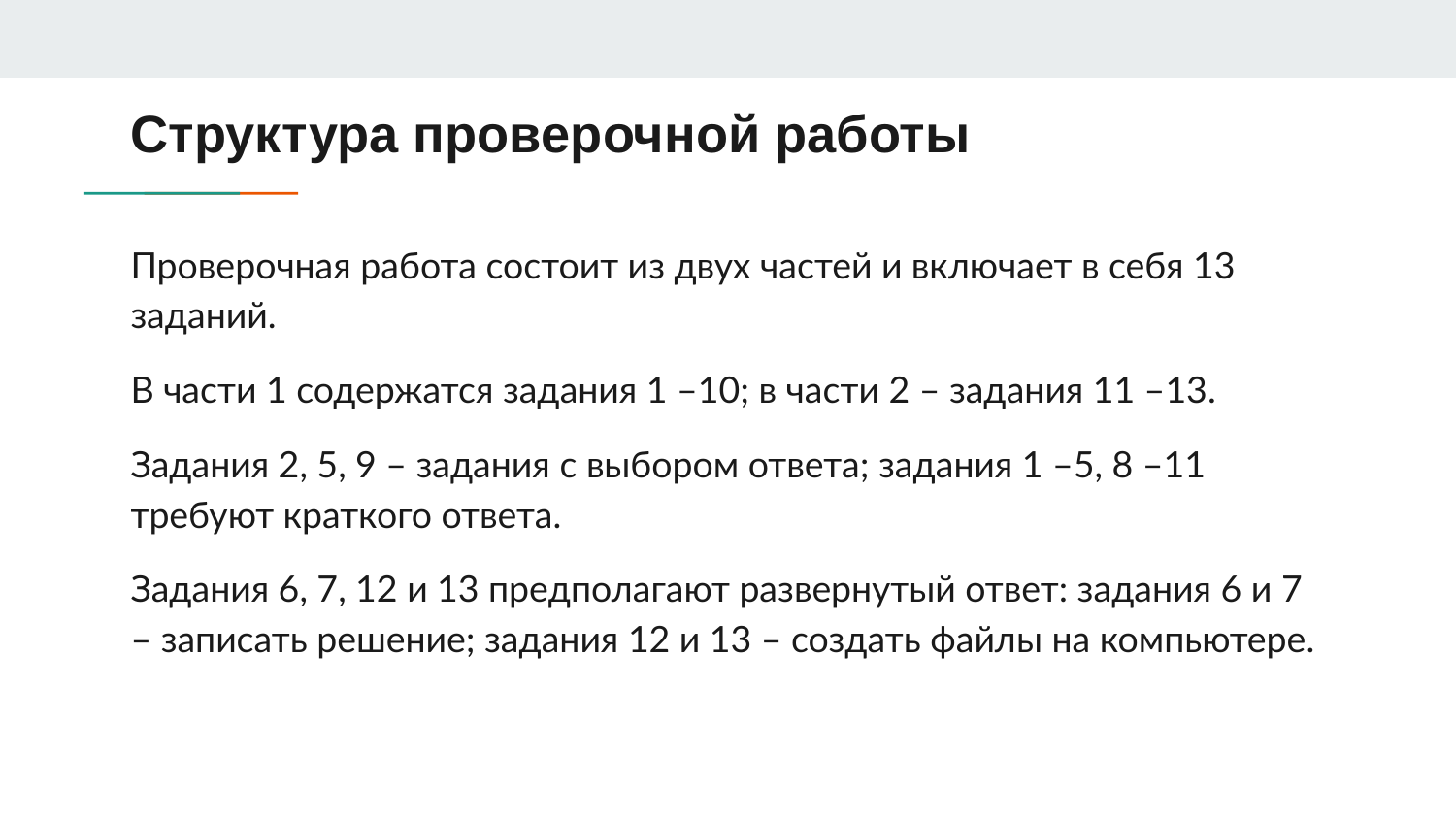

# Структура проверочной работы
Проверочная работа состоит из двух частей и включает в себя 13 заданий.
В части 1 содержатся задания 1 –10; в части 2 – задания 11 –13.
Задания 2, 5, 9 – задания с выбором ответа; задания 1 –5, 8 –11 требуют краткого ответа.
Задания 6, 7, 12 и 13 предполагают развернутый ответ: задания 6 и 7 – записать решение; задания 12 и 13 – создать файлы на компьютере.